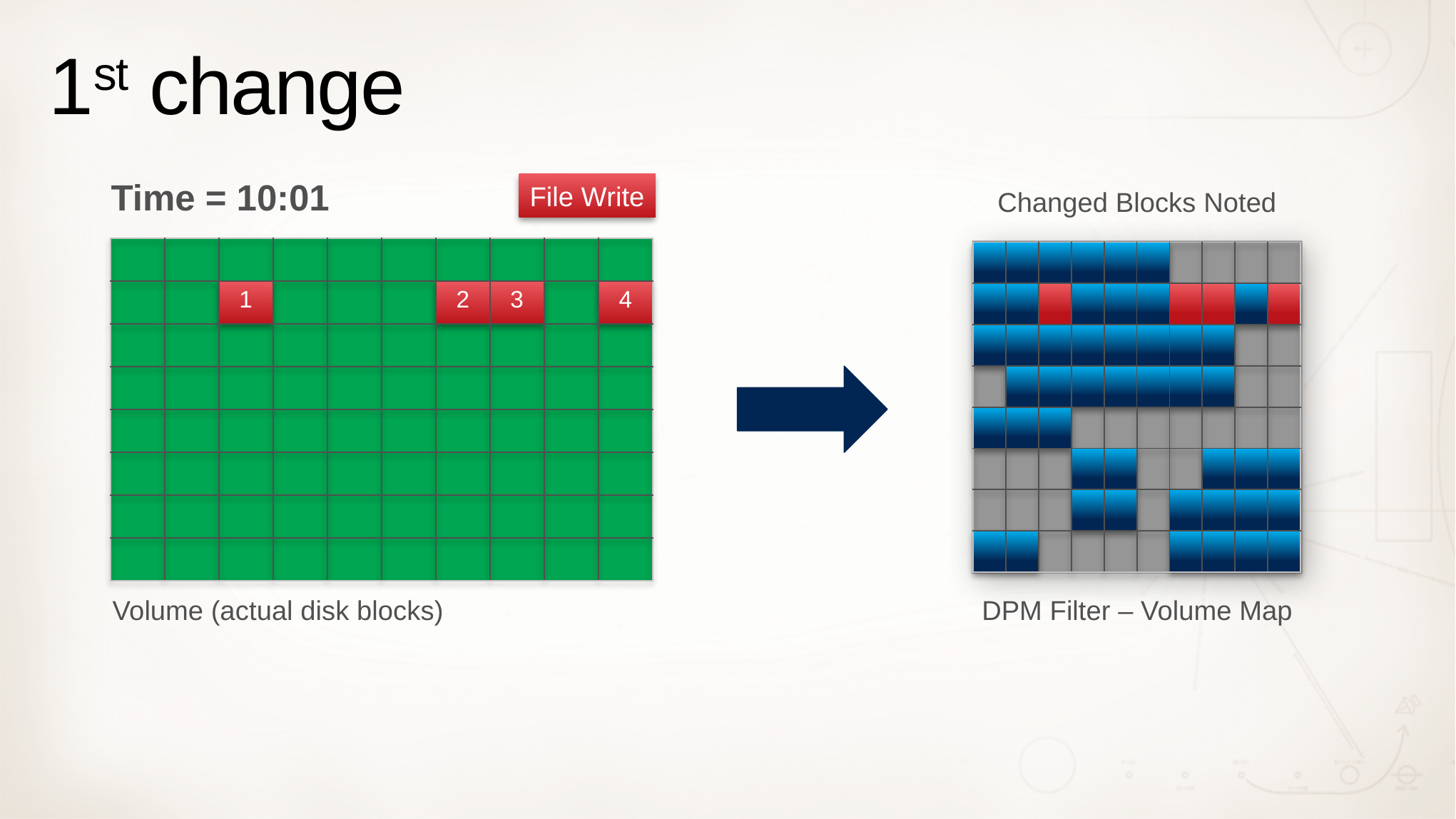

# 1st change
Time = 10:01
File Write
Changed Blocks Noted

|  |  |  |  |  |  |  |  |  |  |
| --- | --- | --- | --- | --- | --- | --- | --- | --- | --- |
|  |  | 1 |  |  |  | 2 | 3 |  | 4 |
|  |  |  |  |  |  |  |  |  |  |
|  |  |  |  |  |  |  |  |  |  |
|  |  |  |  |  |  |  |  |  |  |
|  |  |  |  |  |  |  |  |  |  |
|  |  |  |  |  |  |  |  |  |  |
|  |  |  |  |  |  |  |  |  |  |

|  |  |  |  |  |  |  |  |  |  |
| --- | --- | --- | --- | --- | --- | --- | --- | --- | --- |
|  |  |  |  |  |  |  |  |  |  |
|  |  |  |  |  |  |  |  |  |  |
|  |  |  |  |  |  |  |  |  |  |
|  |  |  |  |  |  |  |  |  |  |
|  |  |  |  |  |  |  |  |  |  |
|  |  |  |  |  |  |  |  |  |  |
|  |  |  |  |  |  |  |  |  |  |
|  |  |  |  |  |  |  |  |  |  |
| --- | --- | --- | --- | --- | --- | --- | --- | --- | --- |
|  |  |  |  |  |  |  |  |  |  |
|  |  |  |  |  |  |  |  |  |  |
|  |  |  |  |  |  |  |  |  |  |
|  |  |  |  |  |  |  |  |  |  |
|  |  |  |  |  |  |  |  |  |  |
|  |  |  |  |  |  |  |  |  |  |
|  |  |  |  |  |  |  |  |  |  |

Volume (actual disk blocks)
DPM Filter – Volume Map